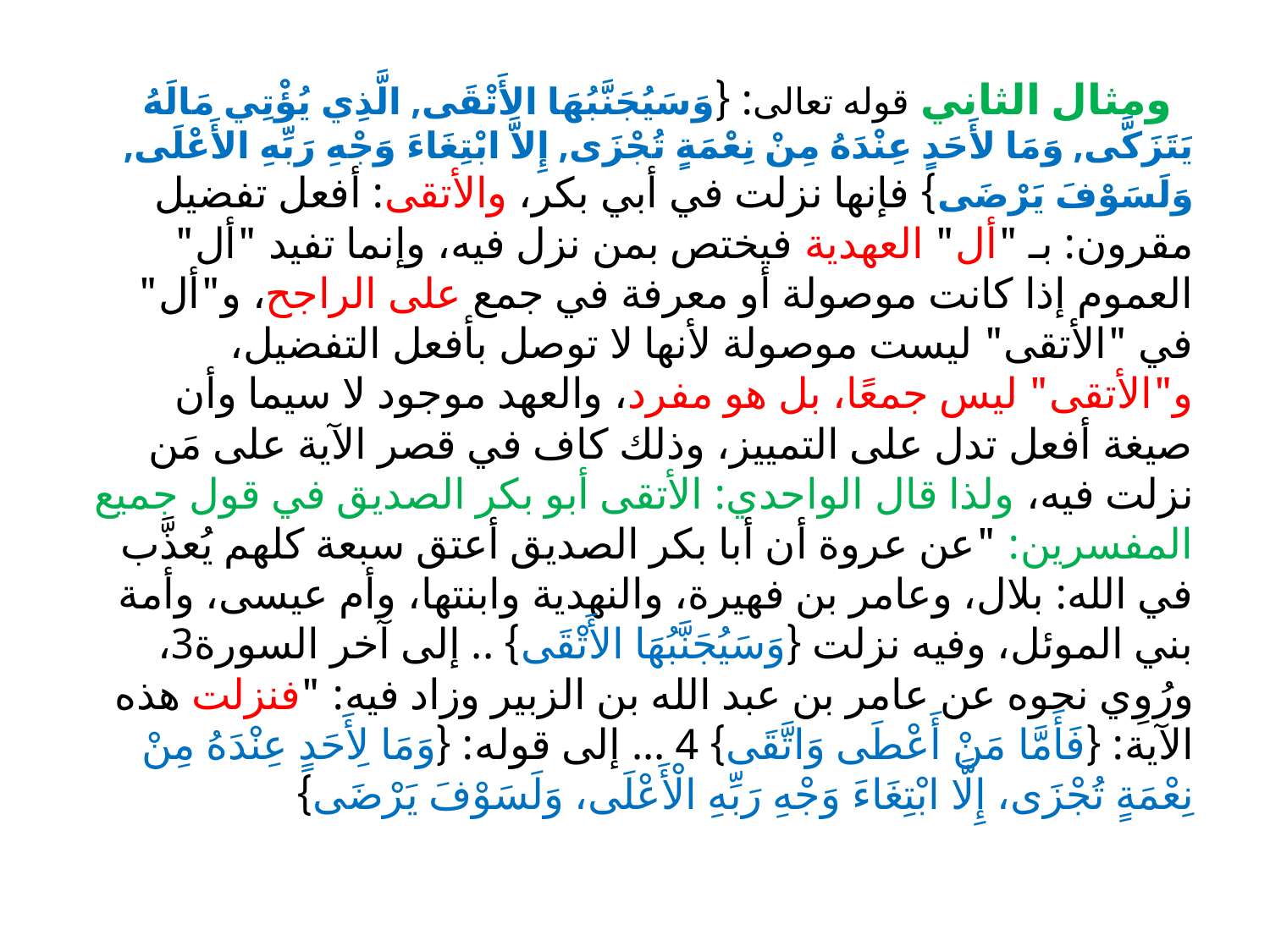

ومثال الثاني قوله تعالى: {وَسَيُجَنَّبُهَا الأَتْقَى, الَّذِي يُؤْتِي مَالَهُ يَتَزَكَّى, وَمَا لأَحَدٍ عِنْدَهُ مِنْ نِعْمَةٍ تُجْزَى, إِلاَّ ابْتِغَاءَ وَجْهِ رَبِّهِ الأَعْلَى, وَلَسَوْفَ يَرْضَى} فإنها نزلت في أبي بكر، والأتقى: أفعل تفضيل مقرون: بـ "أل" العهدية فيختص بمن نزل فيه، وإنما تفيد "أل" العموم إذا كانت موصولة أو معرفة في جمع على الراجح، و"أل" في "الأتقى" ليست موصولة لأنها لا توصل بأفعل التفضيل، و"الأتقى" ليس جمعًا، بل هو مفرد، والعهد موجود لا سيما وأن صيغة أفعل تدل على التمييز، وذلك كاف في قصر الآية على مَن نزلت فيه، ولذا قال الواحدي: الأتقى أبو بكر الصديق في قول جميع المفسرين: "عن عروة أن أبا بكر الصديق أعتق سبعة كلهم يُعذَّب في الله: بلال، وعامر بن فهيرة، والنهدية وابنتها، وأم عيسى، وأمة بني الموئل، وفيه نزلت {وَسَيُجَنَّبُهَا الأَتْقَى} .. إلى آخر السورة3، ورُوِي نحوه عن عامر بن عبد الله بن الزبير وزاد فيه: "فنزلت هذه الآية: {فَأَمَّا مَنْ أَعْطَى وَاتَّقَى} 4 ... إلى قوله: {وَمَا لِأَحَدٍ عِنْدَهُ مِنْ نِعْمَةٍ تُجْزَى، إِلَّا ابْتِغَاءَ وَجْهِ رَبِّهِ الْأَعْلَى، وَلَسَوْفَ يَرْضَى}